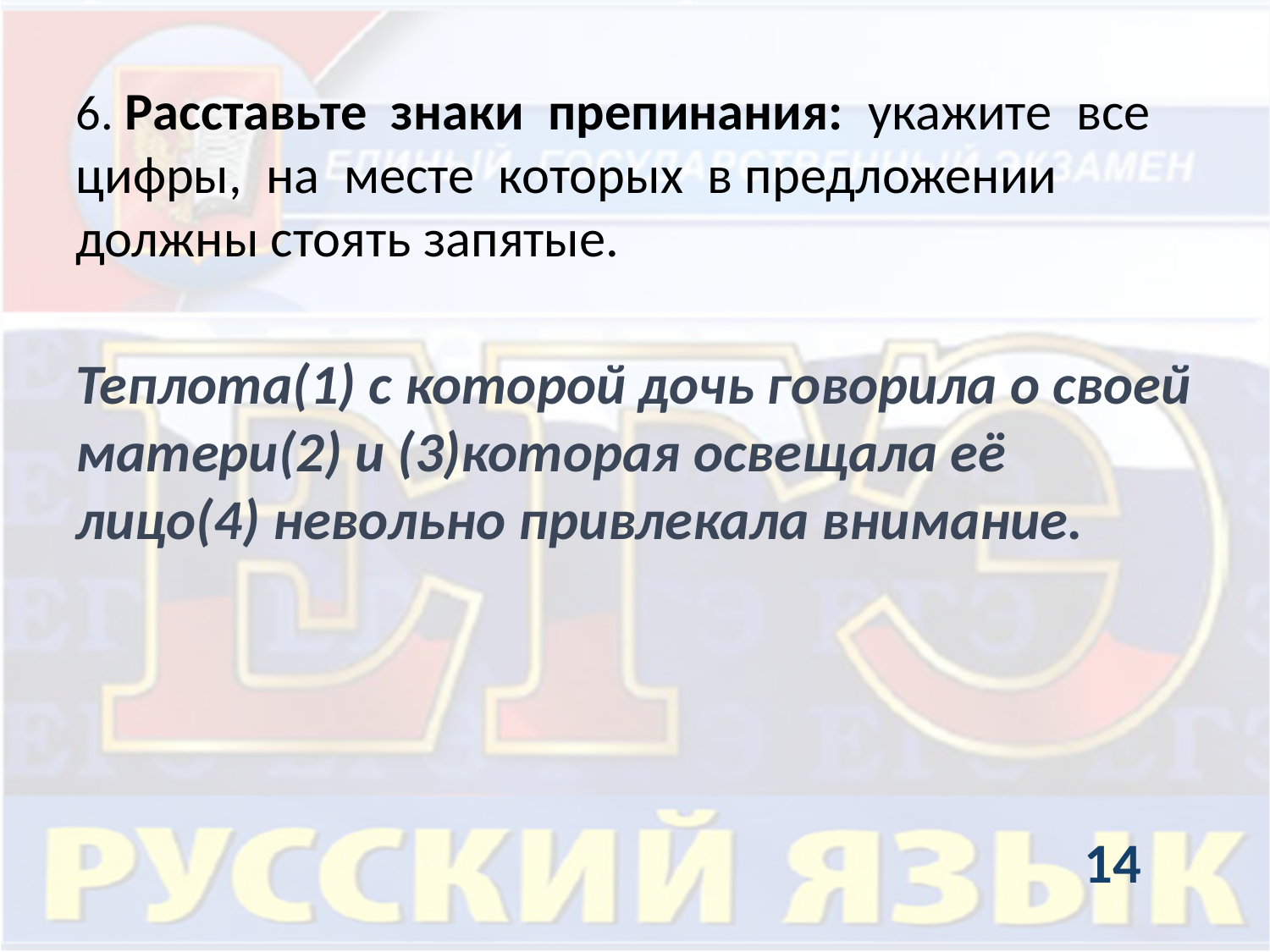

6. Расставьте  знаки  препинания:  укажите  все  цифры,  на  месте  которых  в предложении должны стоять запятые.

Теплота(1) с которой дочь говорила о своей матери(2) и (3)которая освещала её лицо(4) невольно привлекала внимание.

14